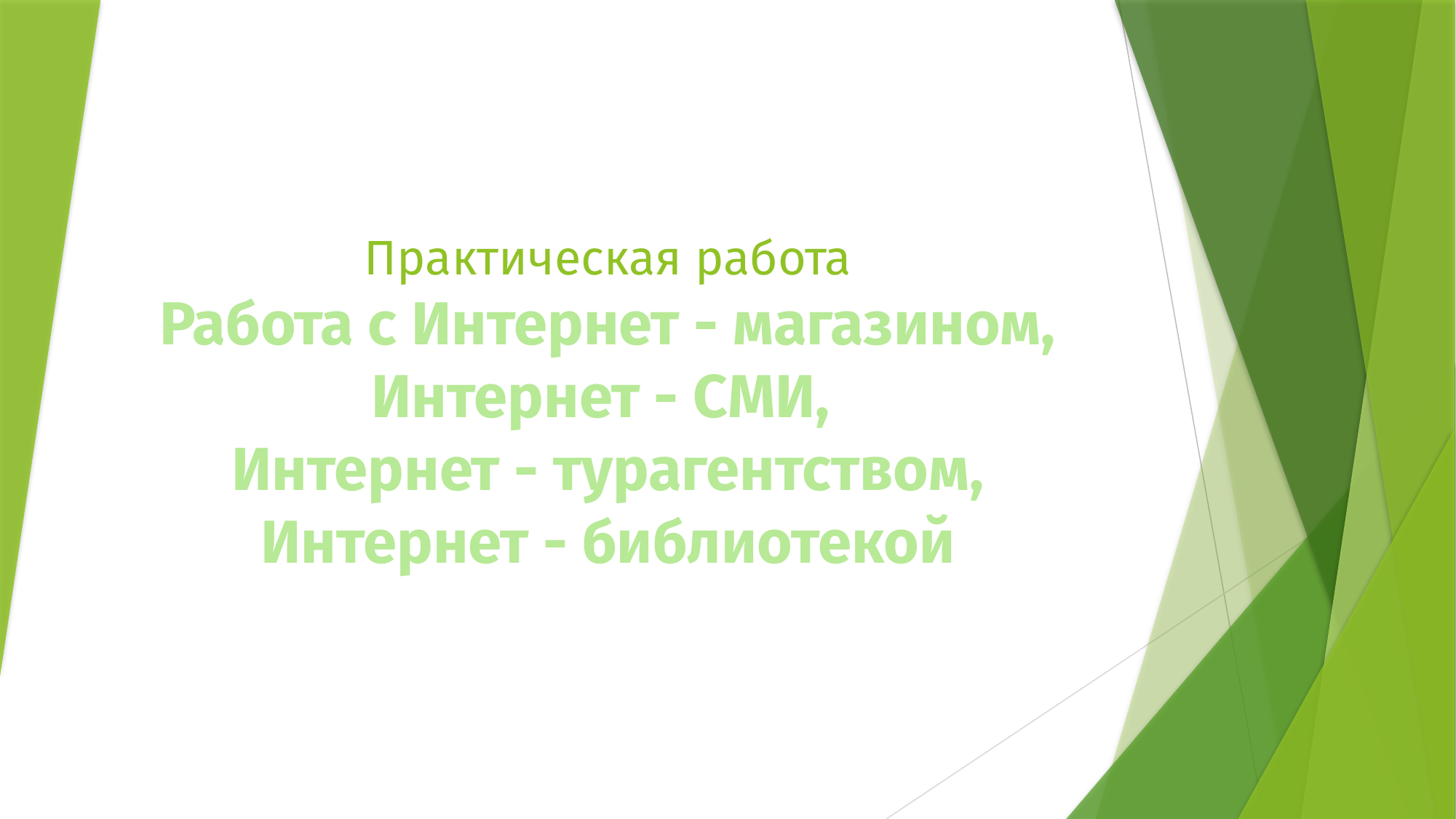

# Практическая работа Работа с Интернет - магазином, Интернет - СМИ, Интернет - турагентством, Интернет - библиотекой